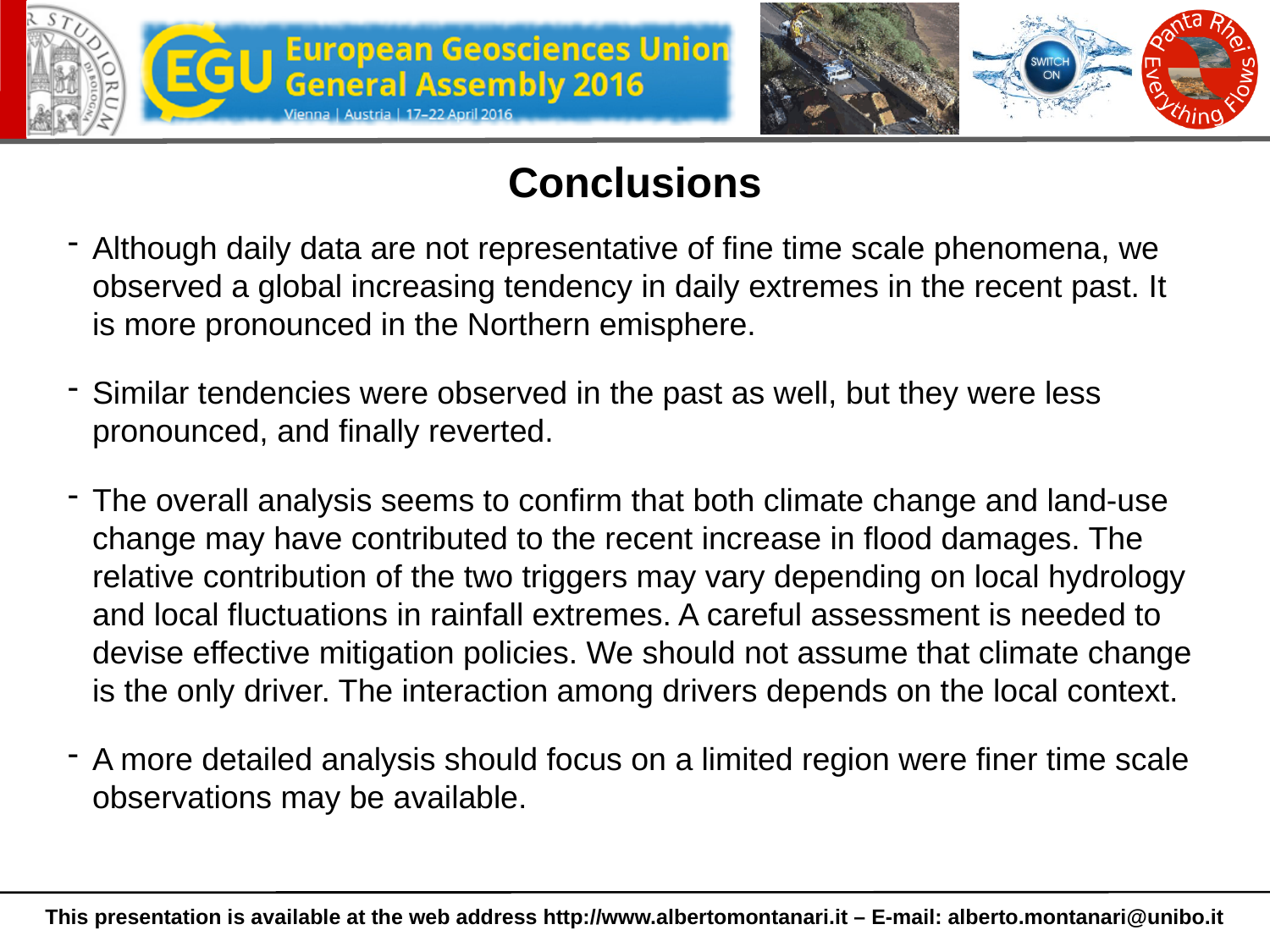

Conclusions
Although daily data are not representative of fine time scale phenomena, we observed a global increasing tendency in daily extremes in the recent past. It is more pronounced in the Northern emisphere.

Similar tendencies were observed in the past as well, but they were less pronounced, and finally reverted.

The overall analysis seems to confirm that both climate change and land-use change may have contributed to the recent increase in flood damages. The relative contribution of the two triggers may vary depending on local hydrology and local fluctuations in rainfall extremes. A careful assessment is needed to devise effective mitigation policies. We should not assume that climate change is the only driver. The interaction among drivers depends on the local context.

A more detailed analysis should focus on a limited region were finer time scale observations may be available.